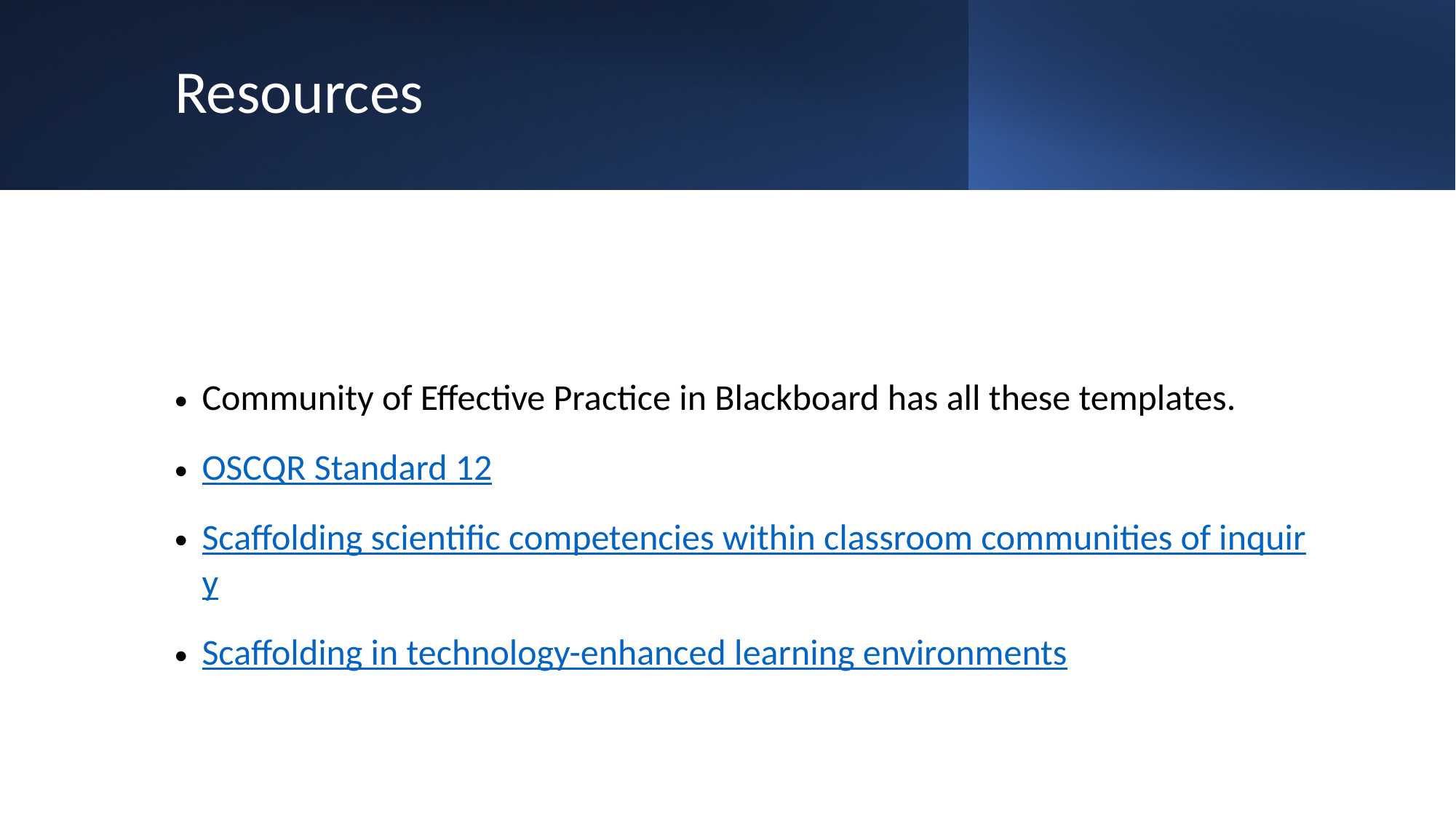

# Resources
Community of Effective Practice in Blackboard has all these templates.
OSCQR Standard 12
Scaffolding scientific competencies within classroom communities of inquiry
Scaffolding in technology-enhanced learning environments